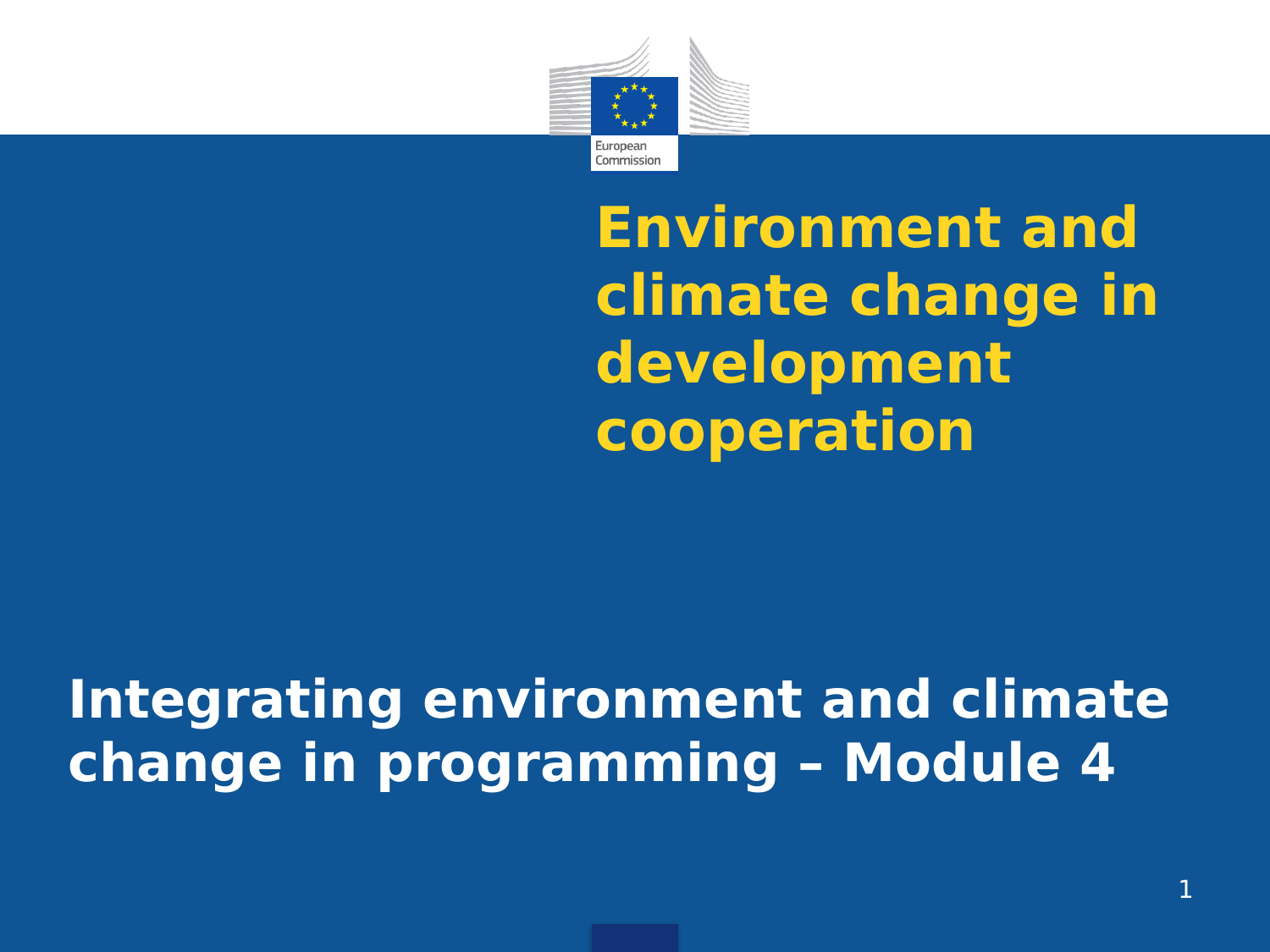

Environment and climate change in development cooperation
Integrating environment and climate change in programming – Module 4
1